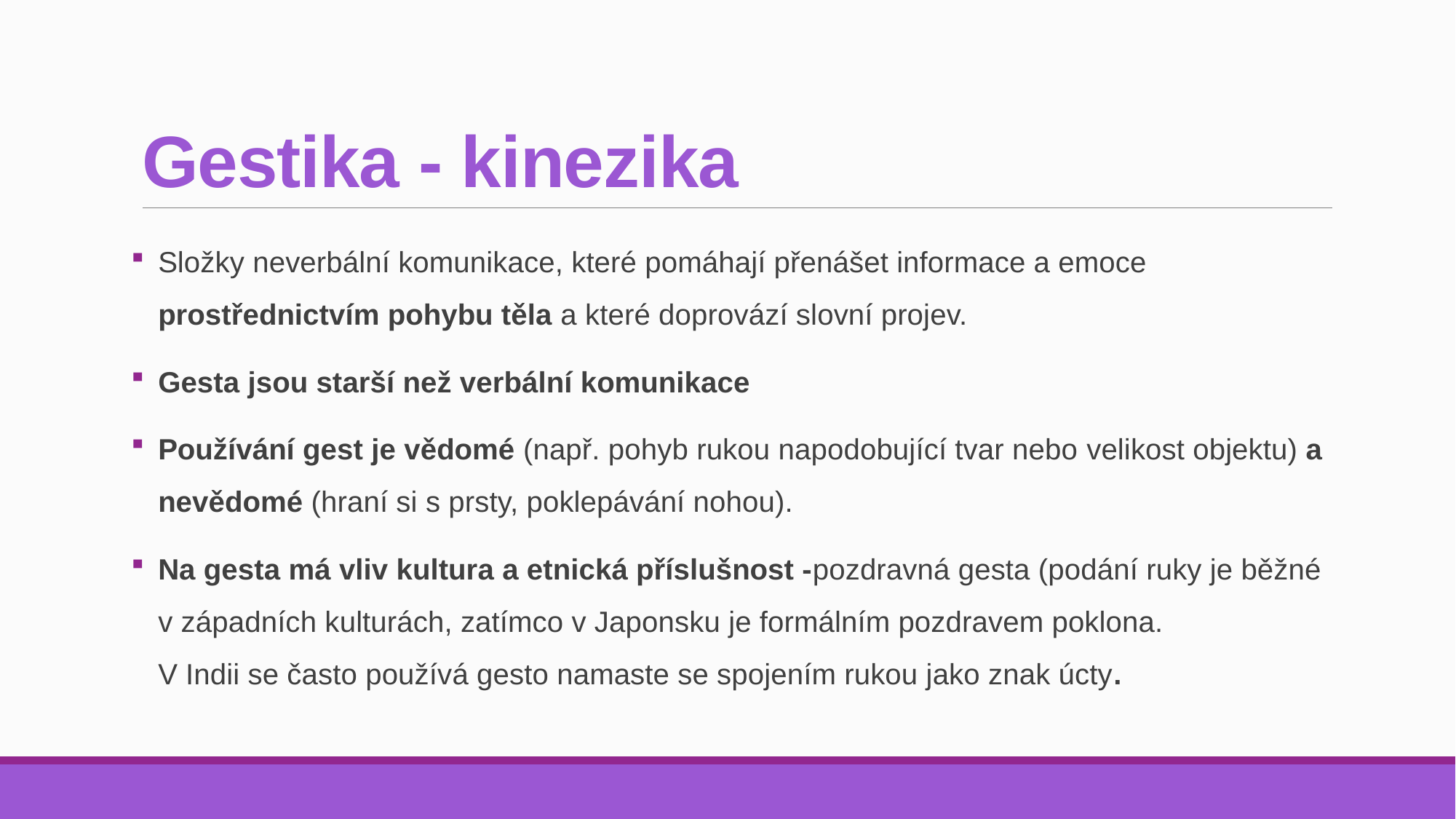

# Gestika - kinezika
Složky neverbální komunikace, které pomáhají přenášet informace a emoce prostřednictvím pohybu těla a které doprovází slovní projev.
Gesta jsou starší než verbální komunikace
Používání gest je vědomé (např. pohyb rukou napodobující tvar nebo velikost objektu) a nevědomé (hraní si s prsty, poklepávání nohou).
Na gesta má vliv kultura a etnická příslušnost -pozdravná gesta (podání ruky je běžné v západních kulturách, zatímco v Japonsku je formálním pozdravem poklona.
V Indii se často používá gesto namaste se spojením rukou jako znak úcty.